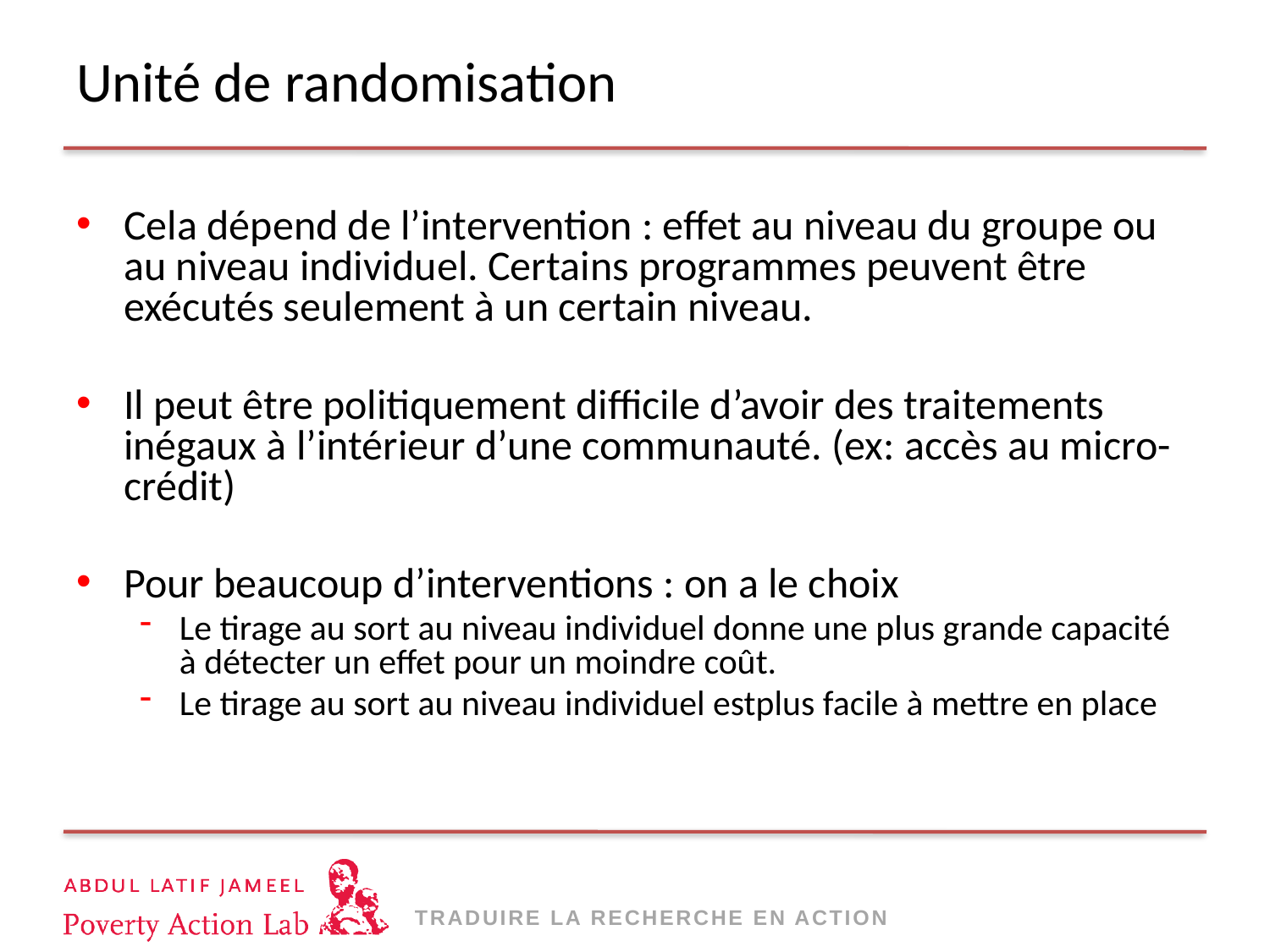

# Unité de randomisation
Cela dépend de l’intervention : effet au niveau du groupe ou au niveau individuel. Certains programmes peuvent être exécutés seulement à un certain niveau.

Il peut être politiquement difficile d’avoir des traitements inégaux à l’intérieur d’une communauté. (ex: accès au micro-crédit)

Pour beaucoup d’interventions : on a le choix
Le tirage au sort au niveau individuel donne une plus grande capacité à détecter un effet pour un moindre coût.
Le tirage au sort au niveau individuel estplus facile à mettre en place